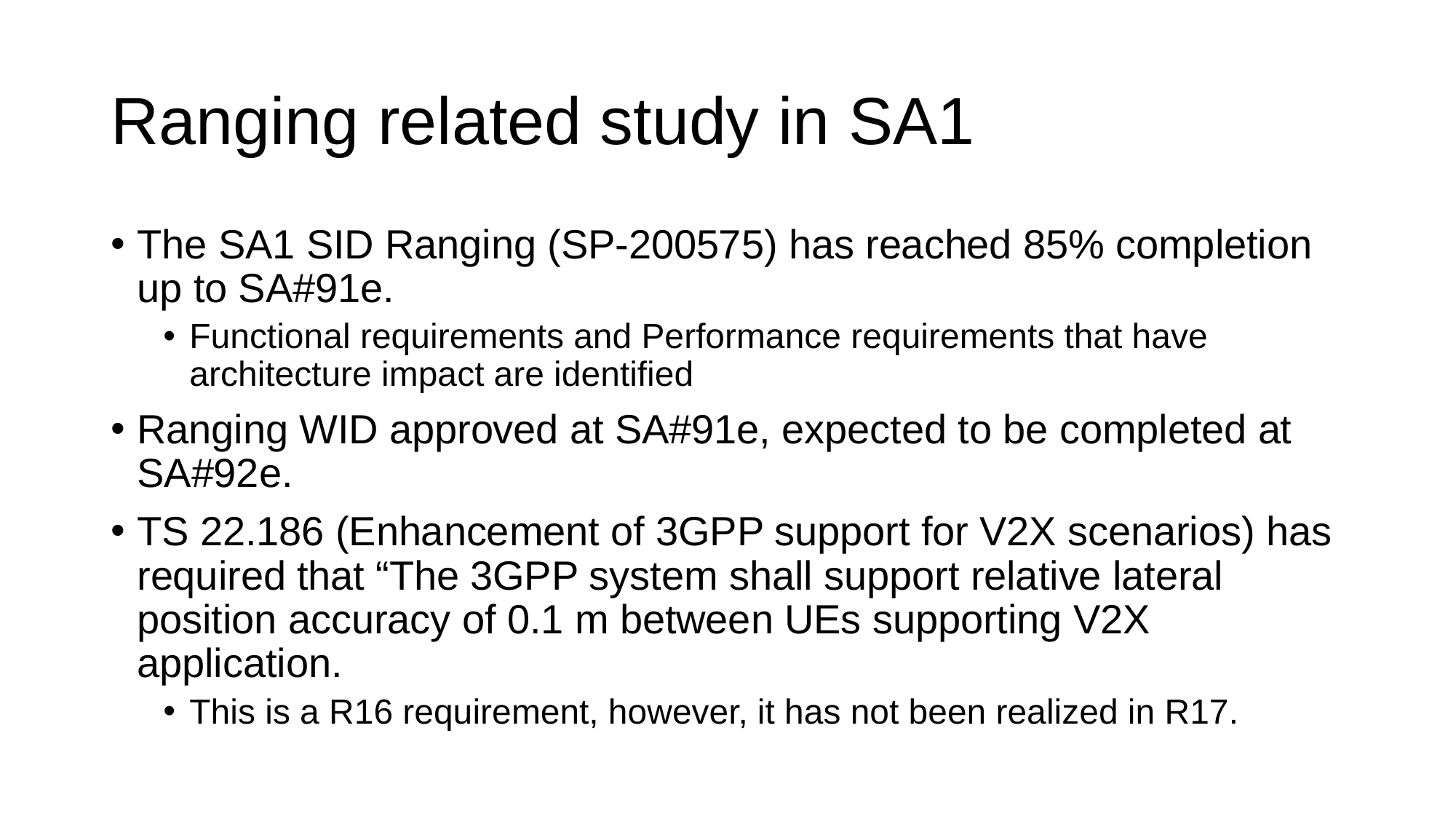

# Ranging related study in SA1
The SA1 SID Ranging (SP-200575) has reached 85% completion up to SA#91e.
Functional requirements and Performance requirements that have architecture impact are identified
Ranging WID approved at SA#91e, expected to be completed at SA#92e.
TS 22.186 (Enhancement of 3GPP support for V2X scenarios) has required that “The 3GPP system shall support relative lateral position accuracy of 0.1 m between UEs supporting V2X application.
This is a R16 requirement, however, it has not been realized in R17.